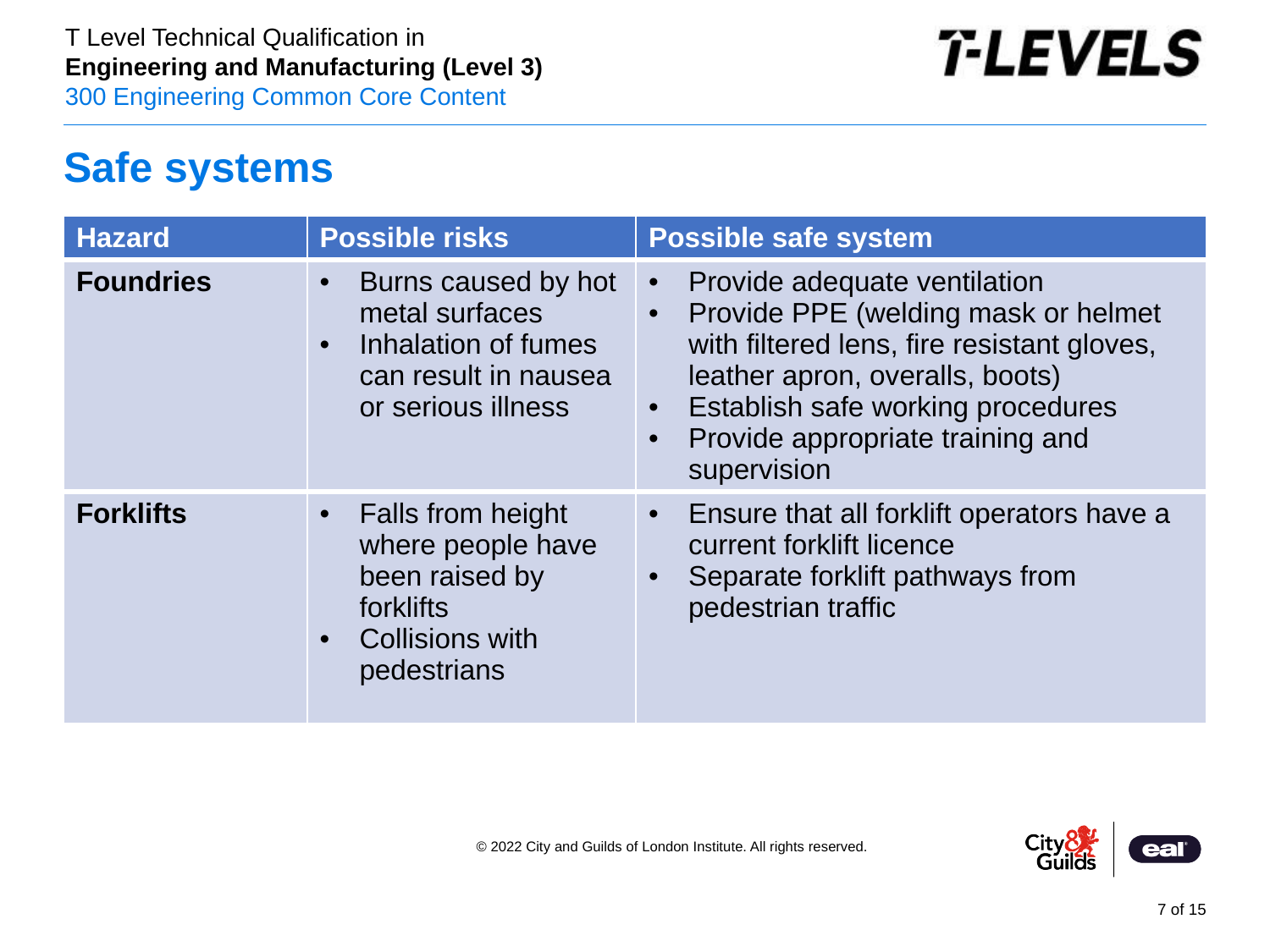

# Safe systems
| Hazard | Possible risks | Possible safe system |
| --- | --- | --- |
| Foundries | Burns caused by hot metal surfaces Inhalation of fumes can result in nausea or serious illness | Provide adequate ventilation Provide PPE (welding mask or helmet with filtered lens, fire resistant gloves, leather apron, overalls, boots) Establish safe working procedures Provide appropriate training and supervision |
| Forklifts | Falls from height where people have been raised by forklifts Collisions with pedestrians | Ensure that all forklift operators have a current forklift licence Separate forklift pathways from pedestrian traffic |